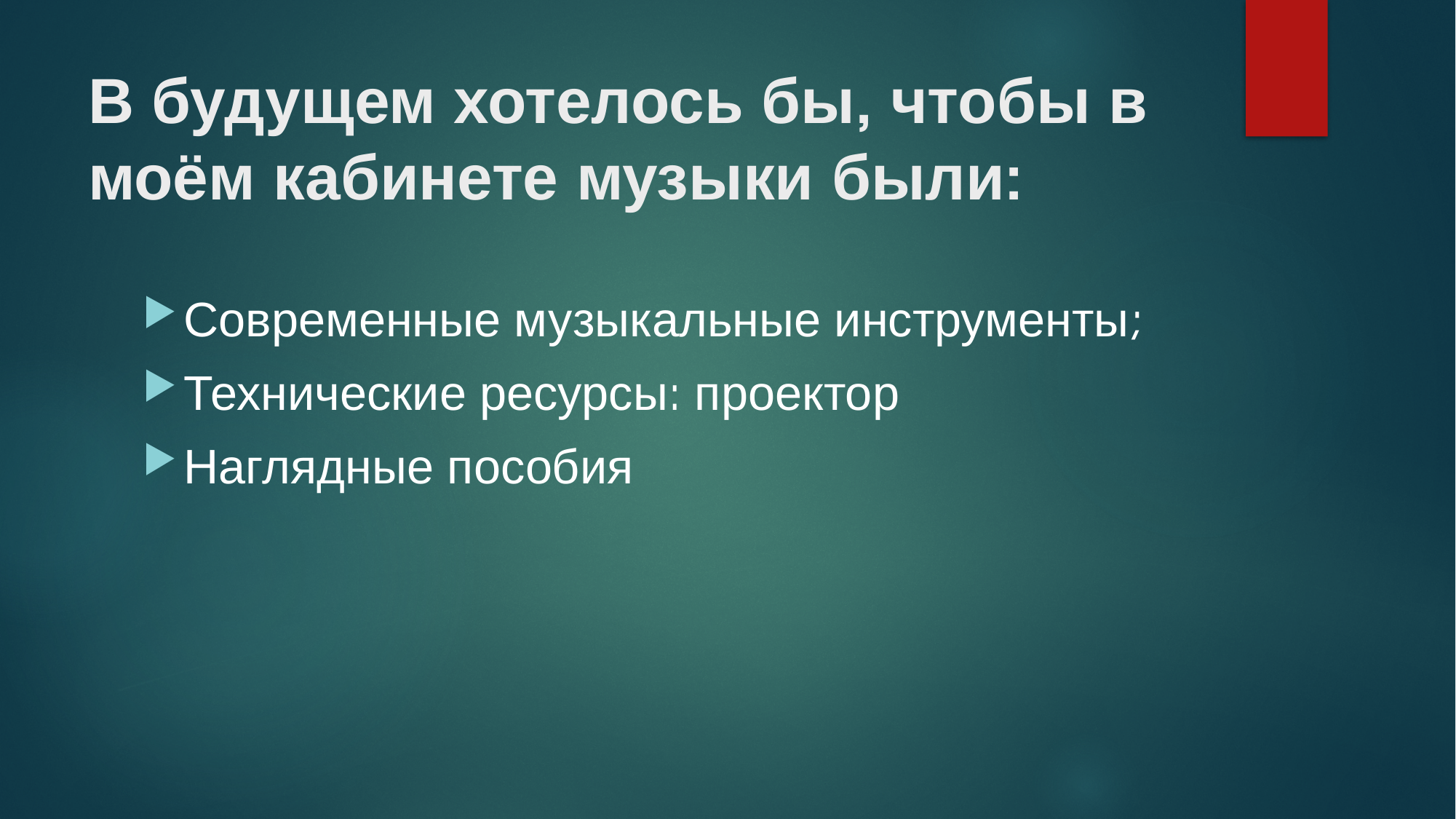

# В будущем хотелось бы, чтобы в моём кабинете музыки были:
Современные музыкальные инструменты;
Технические ресурсы: проектор
Наглядные пособия